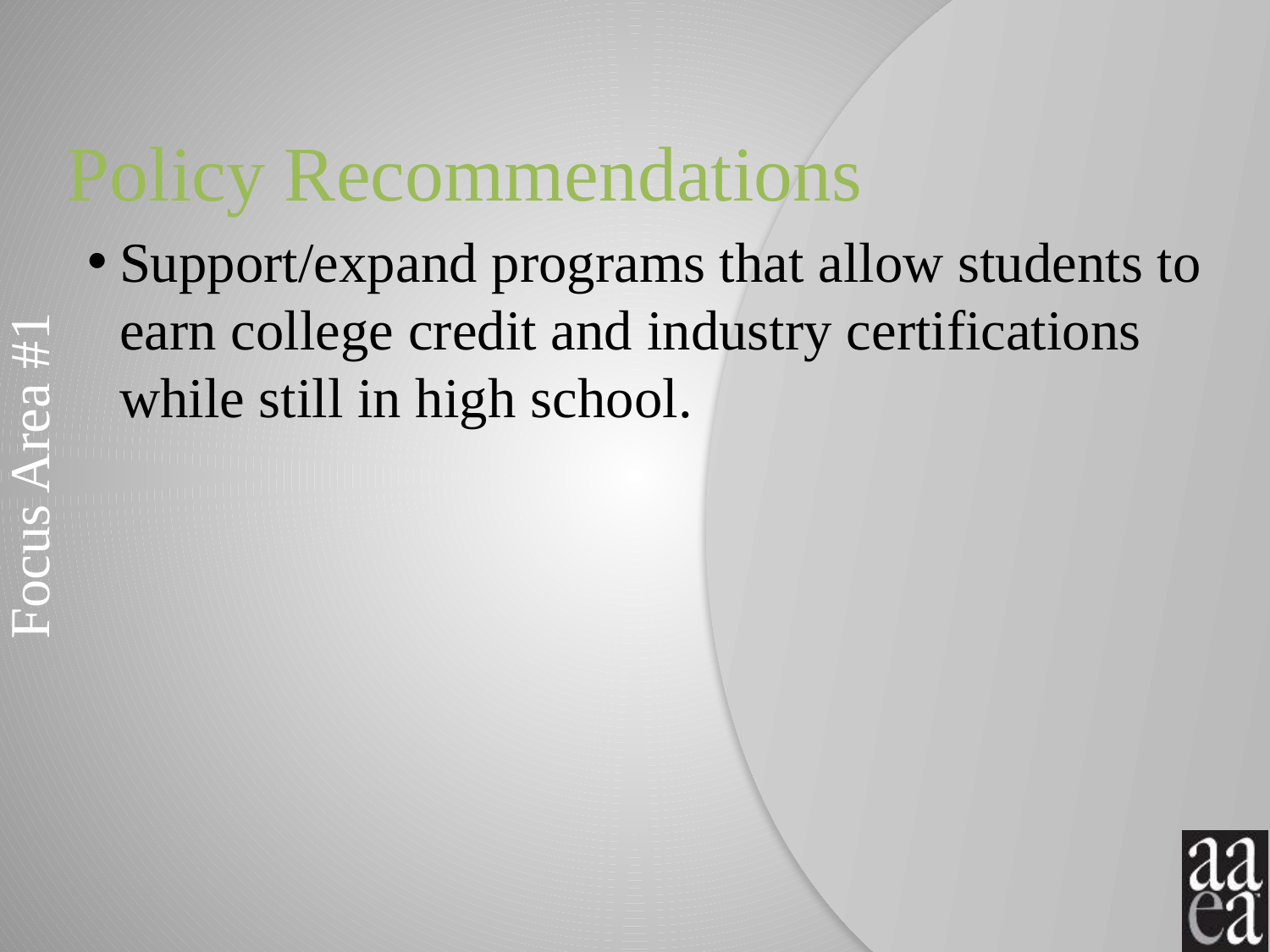

# Policy Recommendations
Support/expand programs that allow students to earn college credit and industry certifications while still in high school.
Focus Area #1